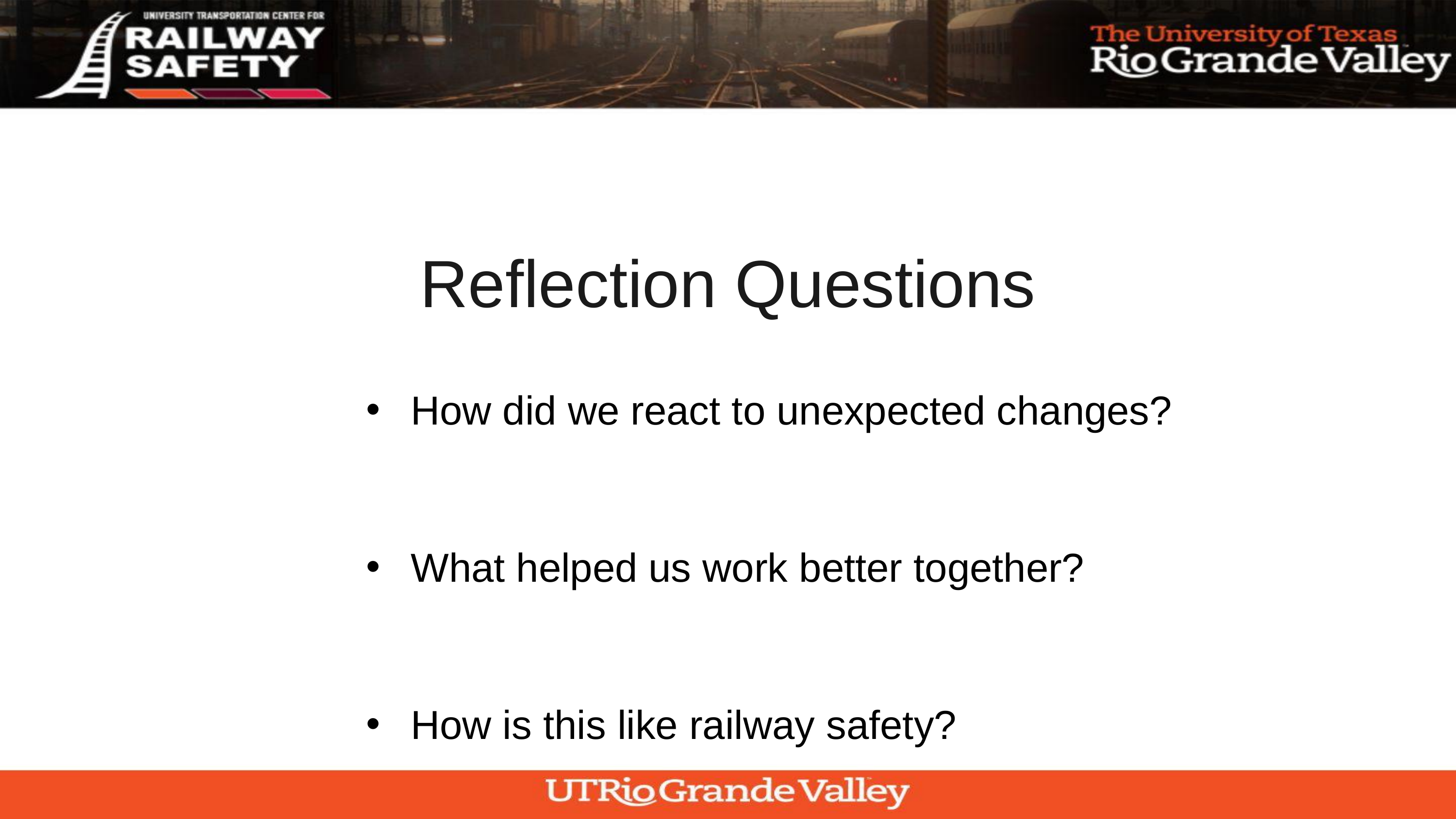

Reflection Questions
How did we react to unexpected changes?
What helped us work better together?
How is this like railway safety?